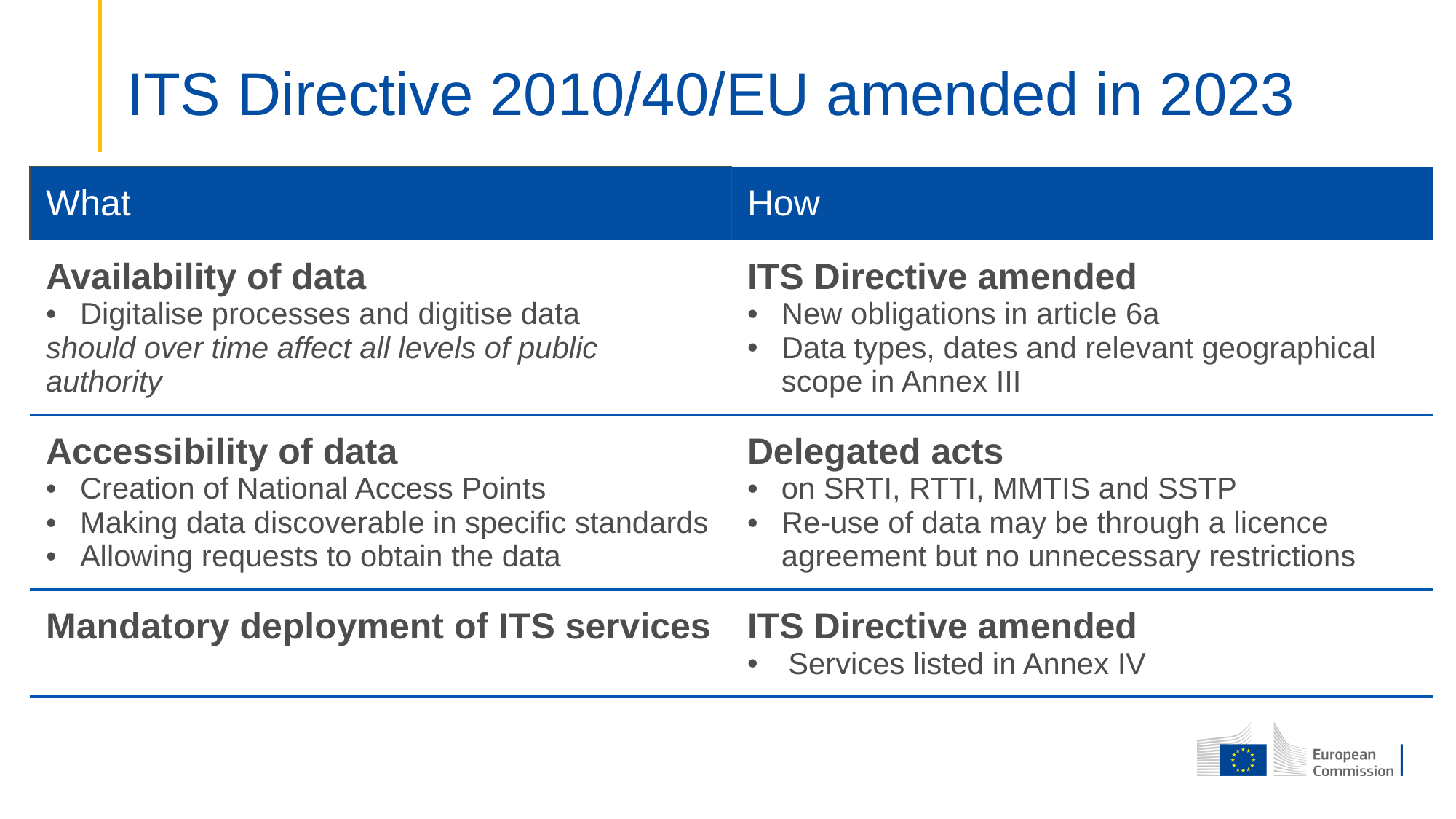

# ITS Directive 2010/40/EU amended in 2023
| What | How |
| --- | --- |
| Availability of data Digitalise processes and digitise data should over time affect all levels of public authority | ITS Directive amended New obligations in article 6a Data types, dates and relevant geographical scope in Annex III |
| Accessibility of data Creation of National Access Points Making data discoverable in specific standards Allowing requests to obtain the data | Delegated acts on SRTI, RTTI, MMTIS and SSTP Re-use of data may be through a licence agreement but no unnecessary restrictions |
| Mandatory deployment of ITS services | ITS Directive amended Services listed in Annex IV |